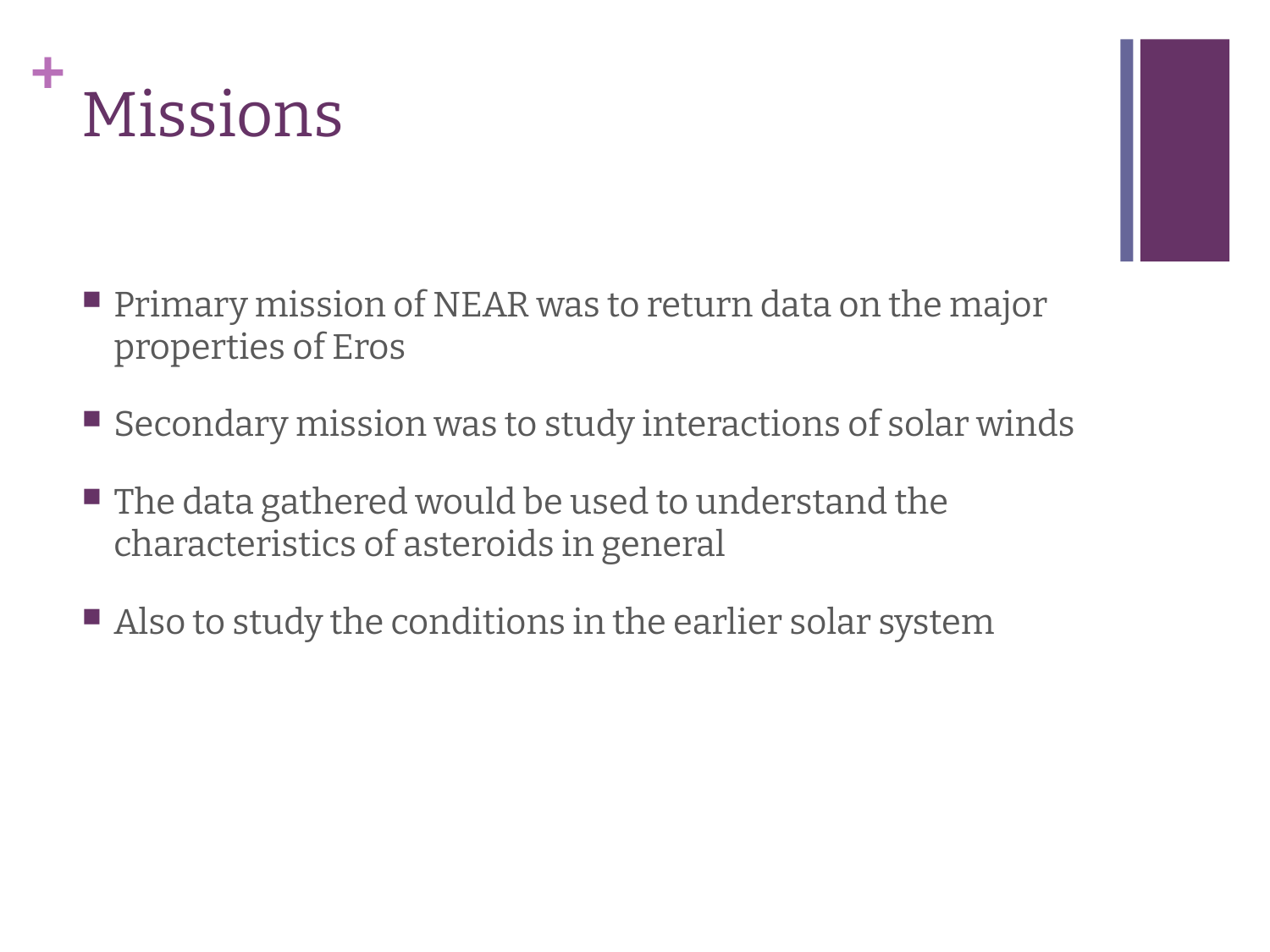

# Missions
Primary mission of NEAR was to return data on the major properties of Eros
Secondary mission was to study interactions of solar winds
The data gathered would be used to understand the characteristics of asteroids in general
Also to study the conditions in the earlier solar system